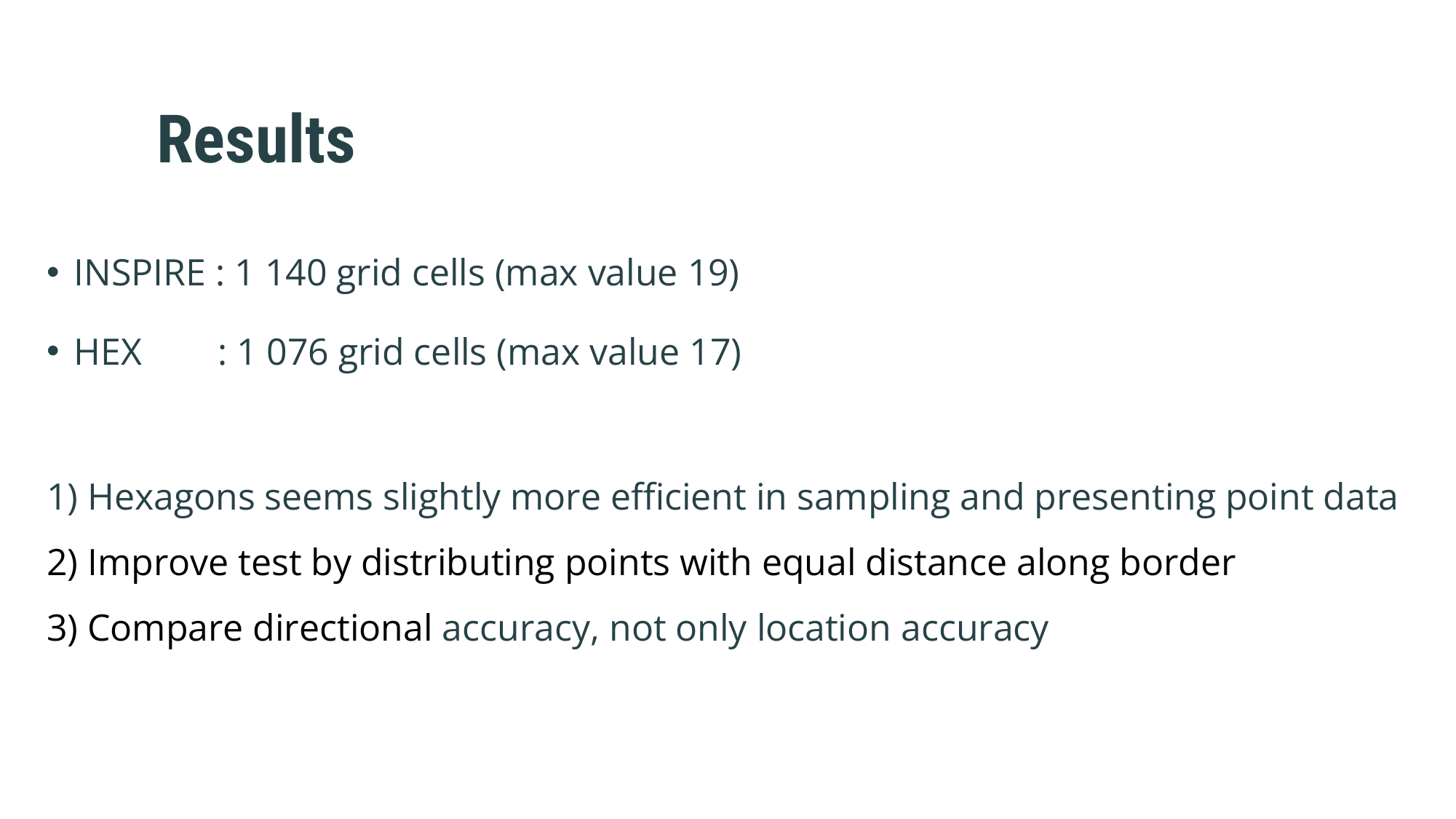

# Results
INSPIRE : 1 140 grid cells (max value 19)
HEX        : 1 076 grid cells (max value 17)
1) Hexagons seems slightly more efficient in sampling and presenting point data
2) Improve test by distributing points with equal distance along border
3) Compare directional accuracy, not only location accuracy